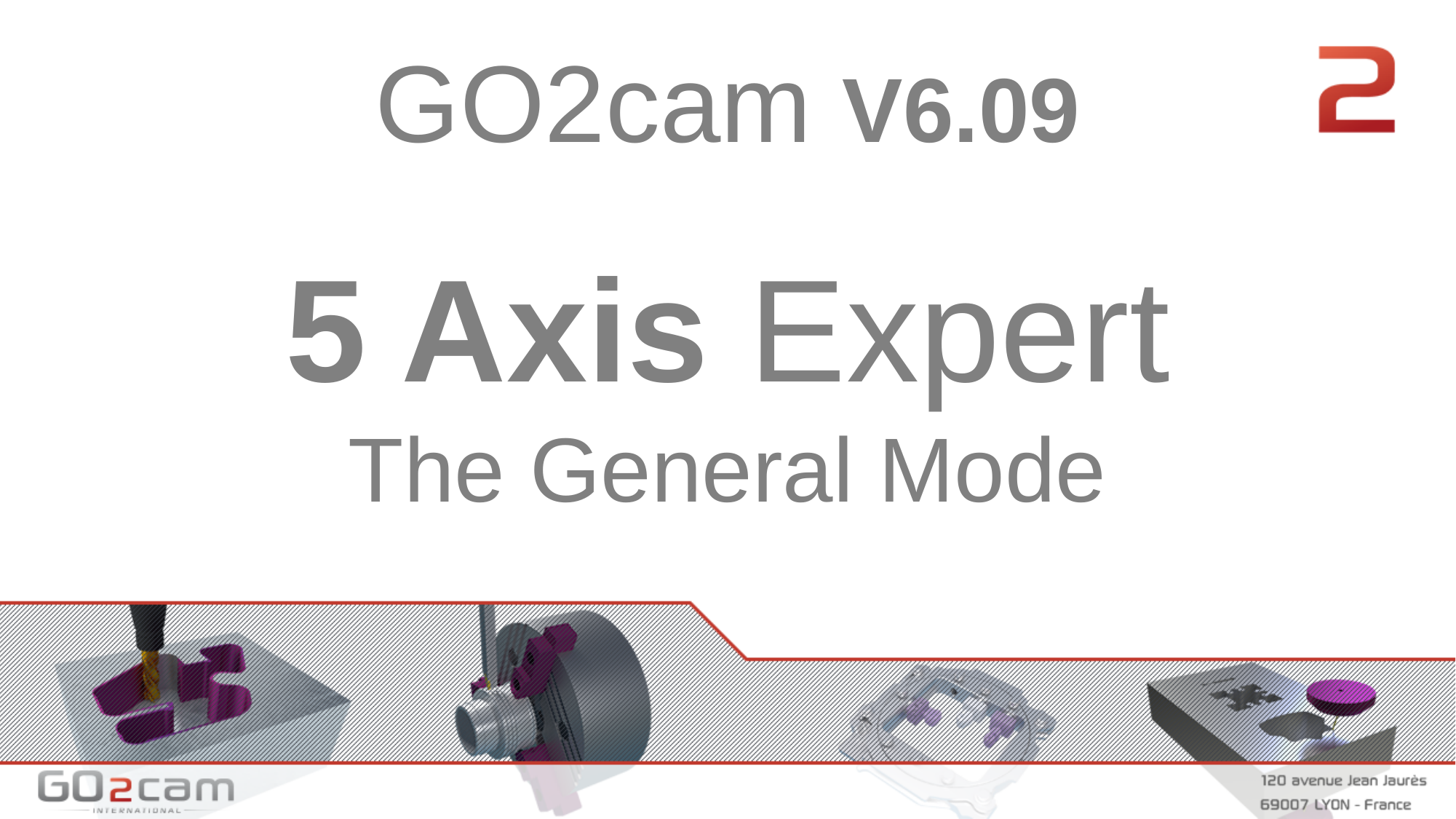

# GO2cam V6.09
5 Axis Expert
The General Mode